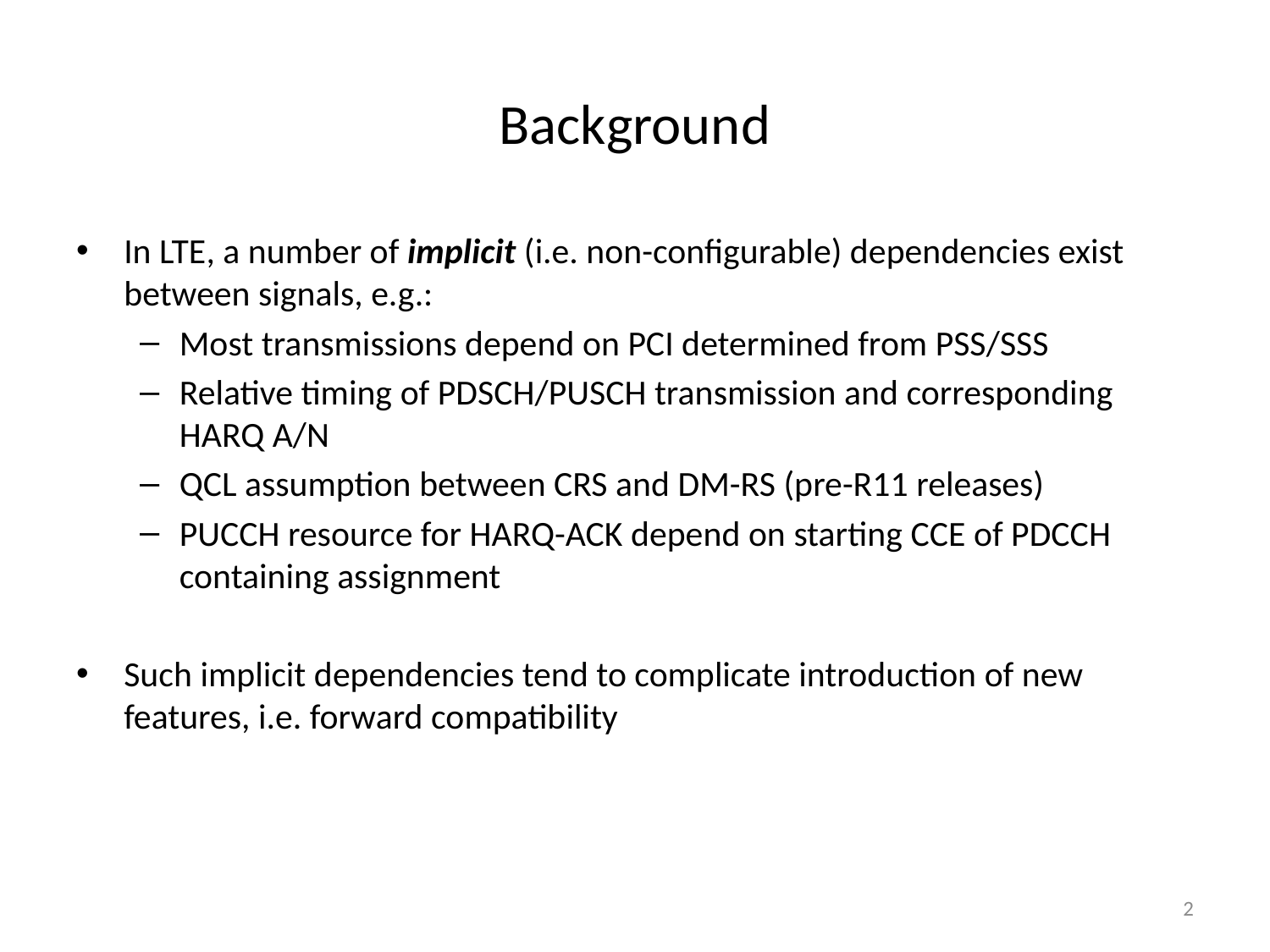

# Background
In LTE, a number of implicit (i.e. non-configurable) dependencies exist between signals, e.g.:
Most transmissions depend on PCI determined from PSS/SSS
Relative timing of PDSCH/PUSCH transmission and corresponding HARQ A/N
QCL assumption between CRS and DM-RS (pre-R11 releases)
PUCCH resource for HARQ-ACK depend on starting CCE of PDCCH containing assignment

Such implicit dependencies tend to complicate introduction of new features, i.e. forward compatibility

2